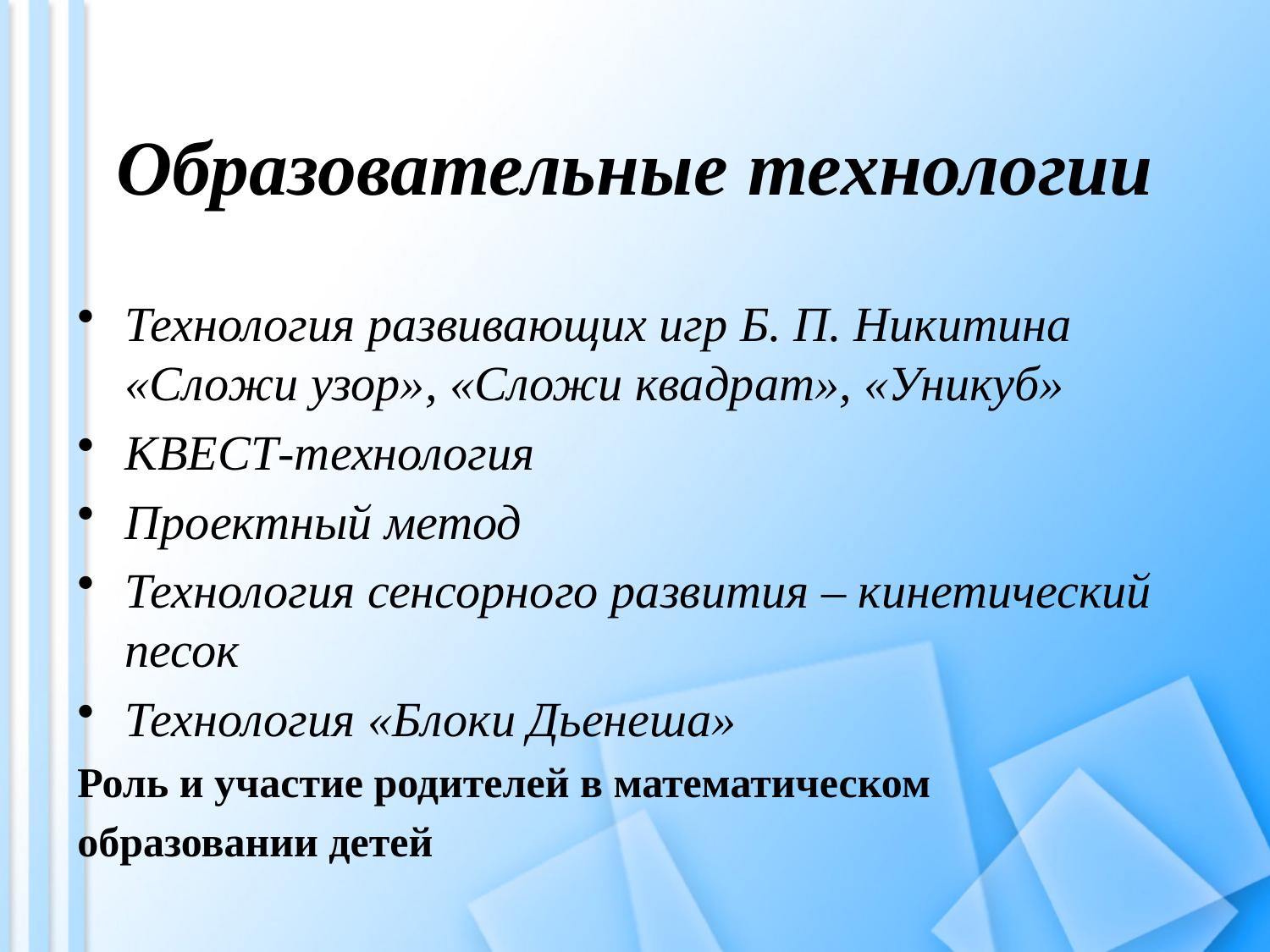

# Образовательные технологии
Технология развивающих игр Б. П. Никитина «Сложи узор», «Сложи квадрат», «Уникуб»
КВЕСТ-технология
Проектный метод
Технология сенсорного развития – кинетический песок
Технология «Блоки Дьенеша»
Роль и участие родителей в математическом
образовании детей